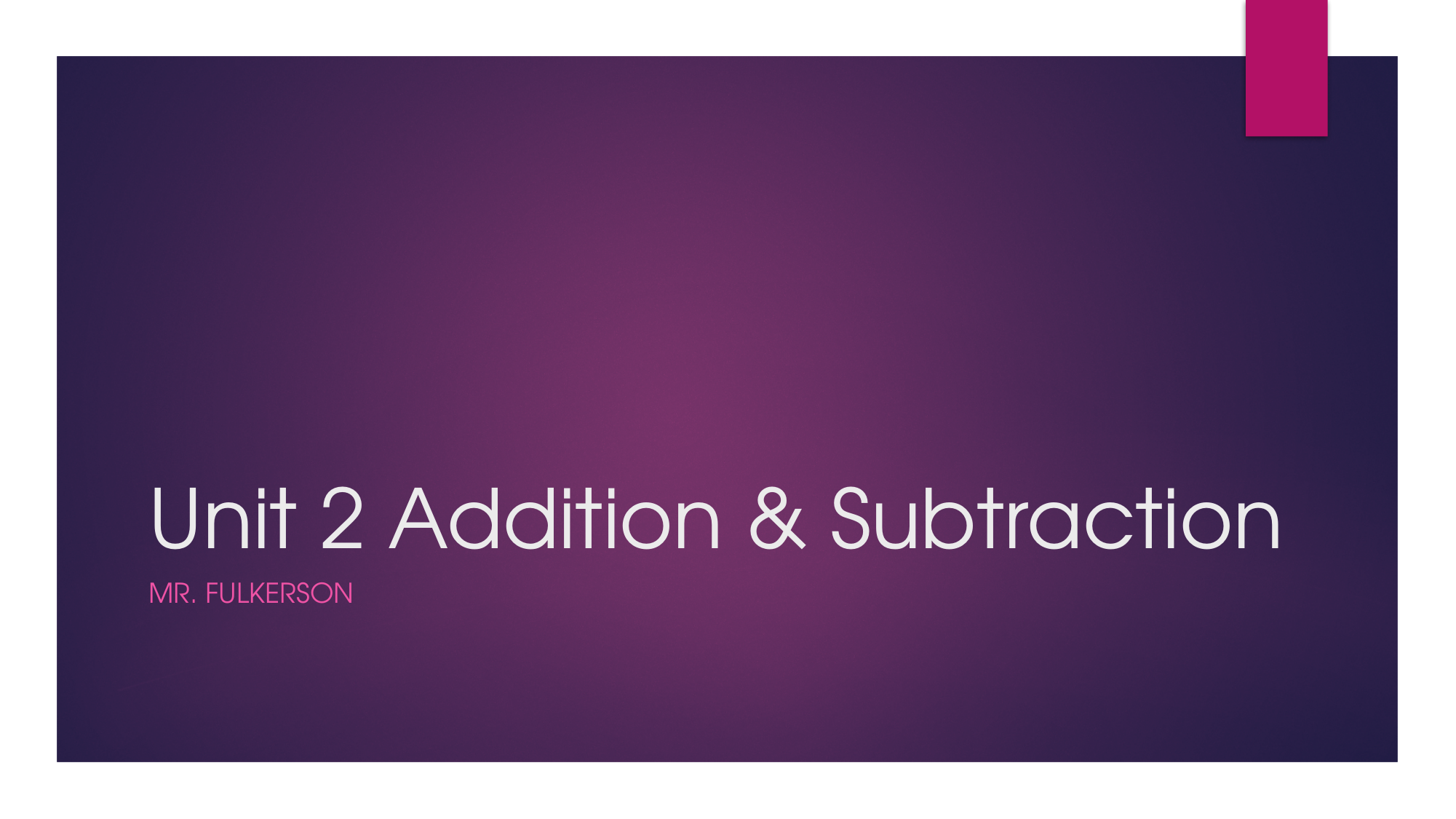

# Unit 2 Addition & Subtraction
Mr. Fulkerson